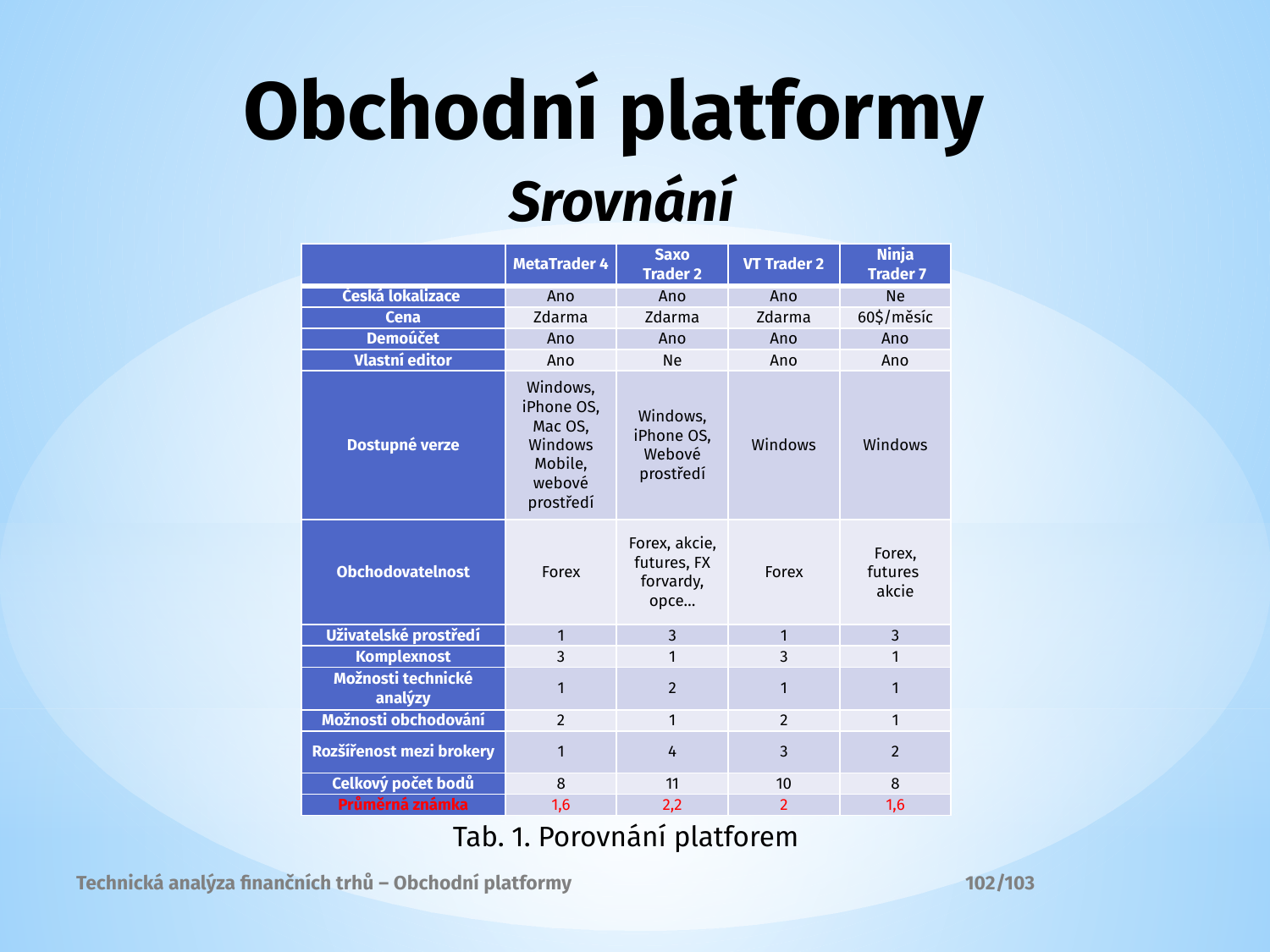

# Obchodní platformy
Srovnání
|  | MetaTrader 4 | Saxo Trader 2 | VT Trader 2 | Ninja Trader 7 |
| --- | --- | --- | --- | --- |
| Česká lokalizace | Ano | Ano | Ano | Ne |
| Cena | Zdarma | Zdarma | Zdarma | 60$/měsíc |
| Demoúčet | Ano | Ano | Ano | Ano |
| Vlastní editor | Ano | Ne | Ano | Ano |
| Dostupné verze | Windows, iPhone OS, Mac OS, Windows Mobile, webové prostředí | Windows, iPhone OS, Webové prostředí | Windows | Windows |
| Obchodovatelnost | Forex | Forex, akcie, futures, FX forvardy, opce… | Forex | Forex, futures akcie |
| Uživatelské prostředí | 1 | 3 | 1 | 3 |
| Komplexnost | 3 | 1 | 3 | 1 |
| Možnosti technické analýzy | 1 | 2 | 1 | 1 |
| Možnosti obchodování | 2 | 1 | 2 | 1 |
| Rozšířenost mezi brokery | 1 | 4 | 3 | 2 |
| Celkový počet bodů | 8 | 11 | 10 | 8 |
| Průměrná známka | 1,6 | 2,2 | 2 | 1,6 |
Tab. 1. Porovnání platforem
Technická analýza finančních trhů – Obchodní platformy				102/103